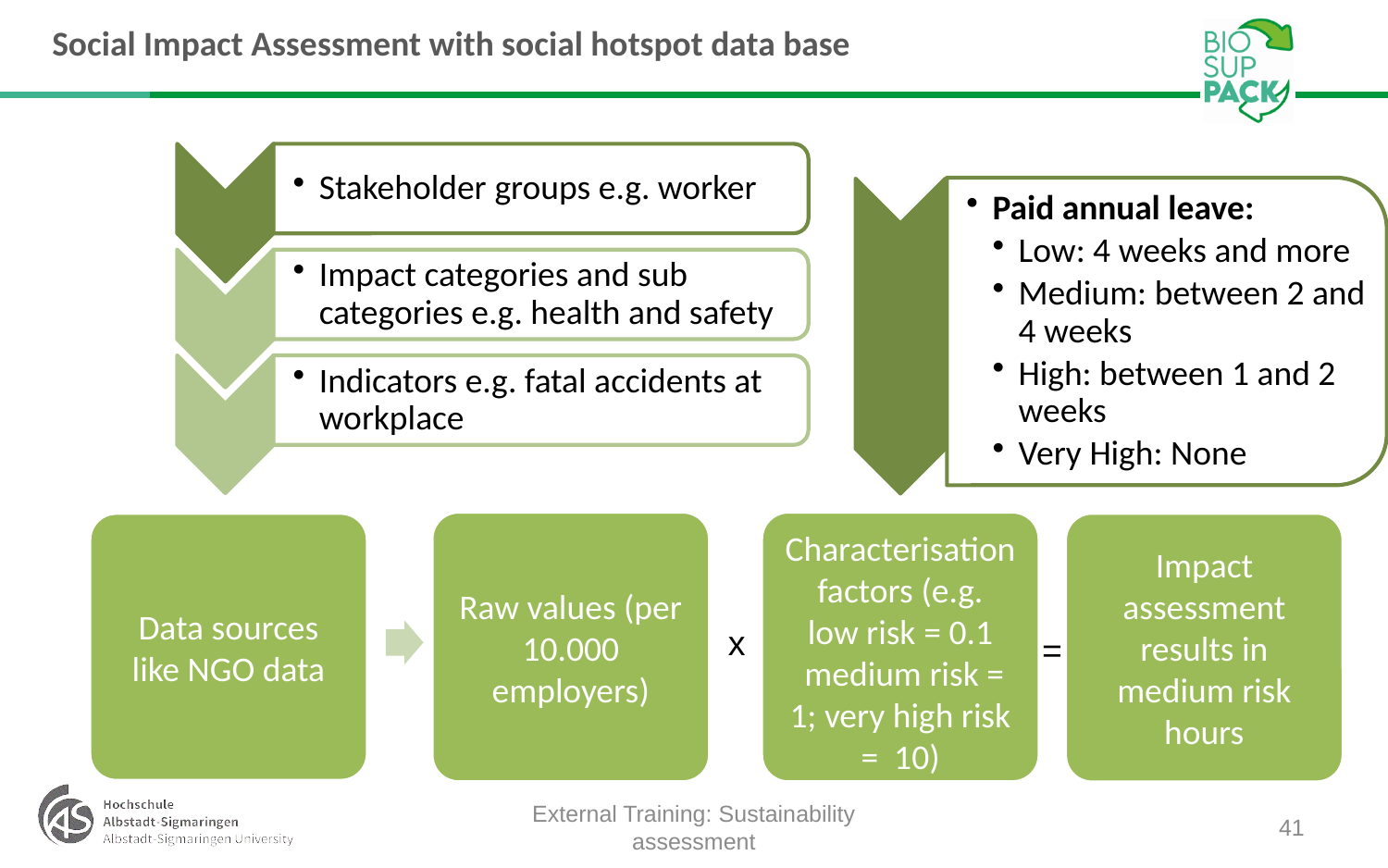

# Social Impact Assessment with social hotspot data base

Stakeholder groups e.g. worker

Impact categories and sub categories e.g. health and safety

Indicators e.g. fatal accidents at workplace

Paid annual leave:
Low: 4 weeks and more
Medium: between 2 and 4 weeks
High: between 1 and 2 weeks
Very High: None
Characterisation factors (e.g.
low risk = 0.1
 medium risk = 1; very high risk =  10)

Raw values (per 10.000 employers)
Impact assessment results in medium risk hours
Data sources like NGO data

x
=
External Training: Sustainability assessment
41